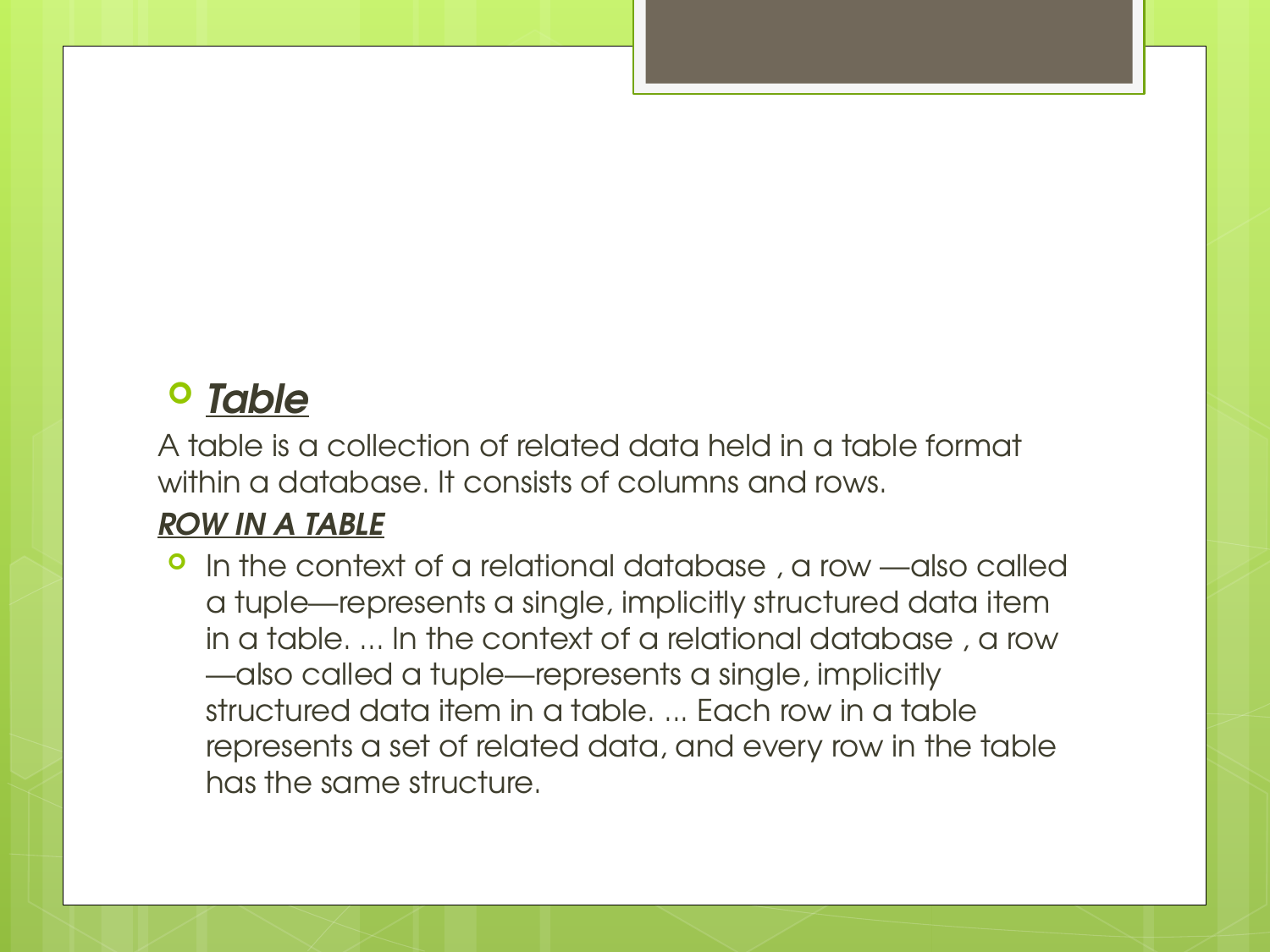

#

Table
A table is a collection of related data held in a table format within a database. It consists of columns and rows.
ROW IN A TABLE
In the context of a relational database , a row —also called a tuple—represents a single, implicitly structured data item in a table. ... In the context of a relational database , a row —also called a tuple—represents a single, implicitly structured data item in a table. ... Each row in a table represents a set of related data, and every row in the table has the same structure.